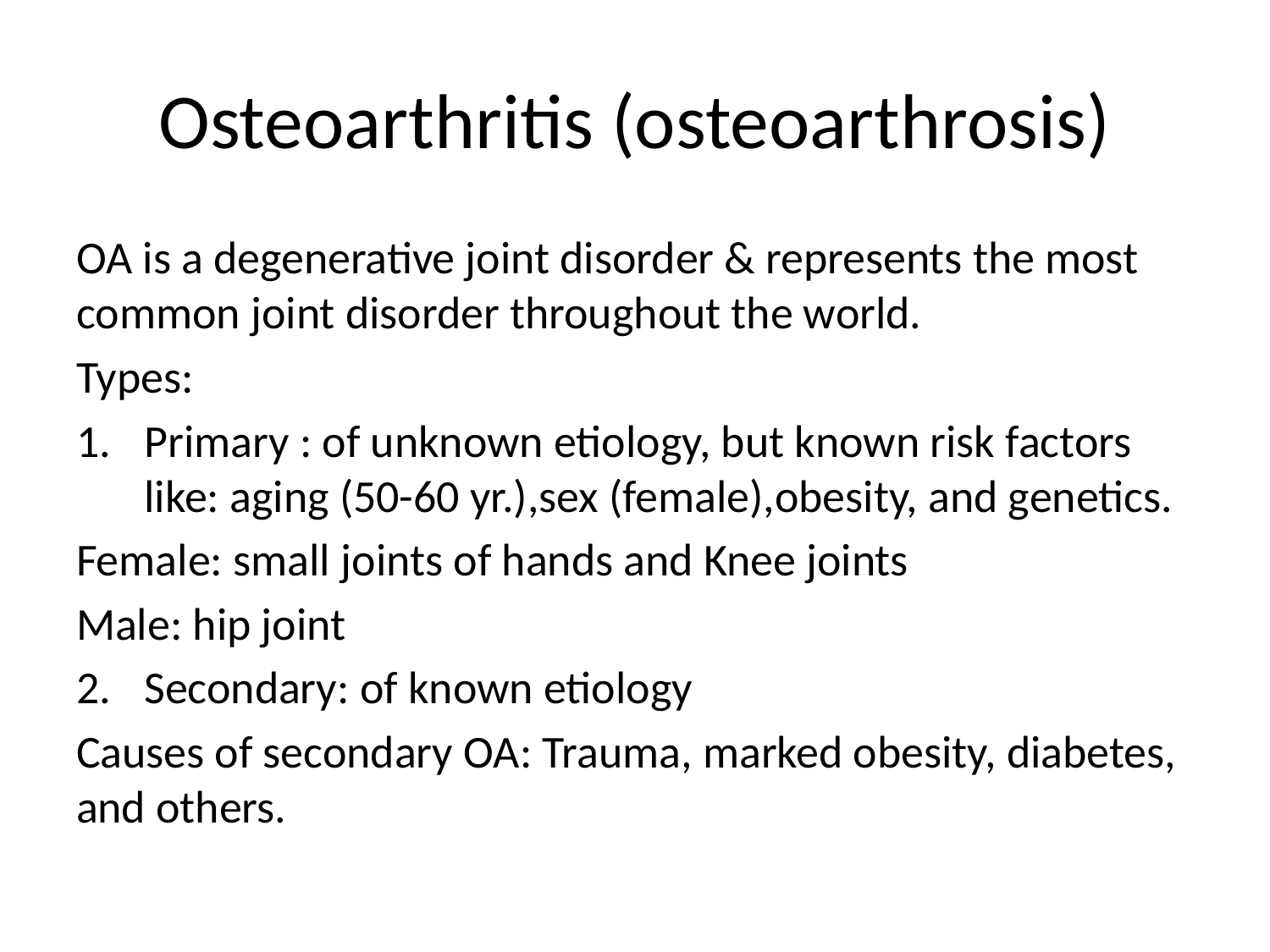

# Osteoarthritis (osteoarthrosis)
OA is a degenerative joint disorder & represents the most common joint disorder throughout the world.
Types:
Primary : of unknown etiology, but known risk factors like: aging (50-60 yr.),sex (female),obesity, and genetics.
Female: small joints of hands and Knee joints
Male: hip joint
Secondary: of known etiology
Causes of secondary OA: Trauma, marked obesity, diabetes, and others.